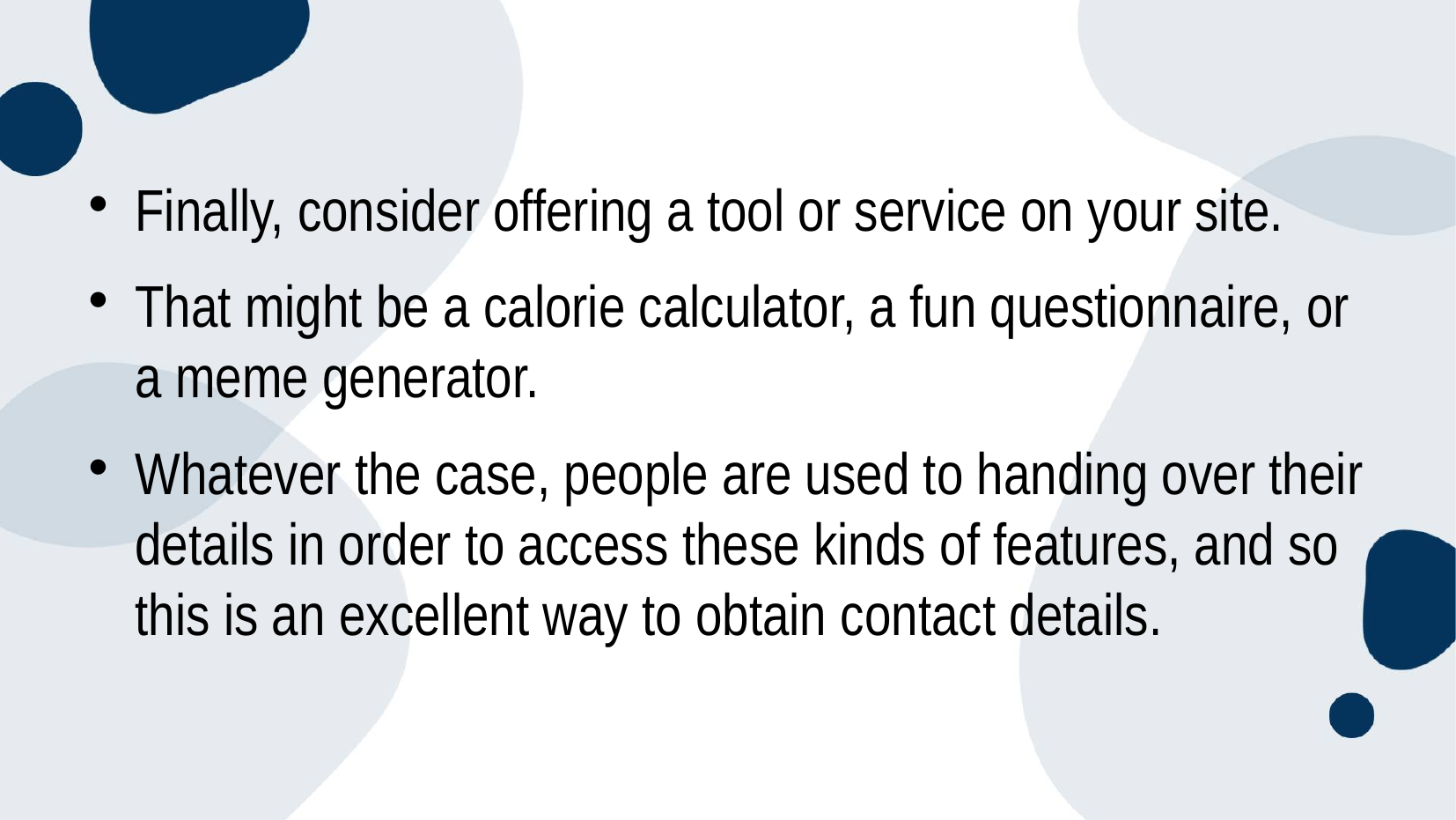

Finally, consider offering a tool or service on your site.
That might be a calorie calculator, a fun questionnaire, or a meme generator.
Whatever the case, people are used to handing over their details in order to access these kinds of features, and so this is an excellent way to obtain contact details.